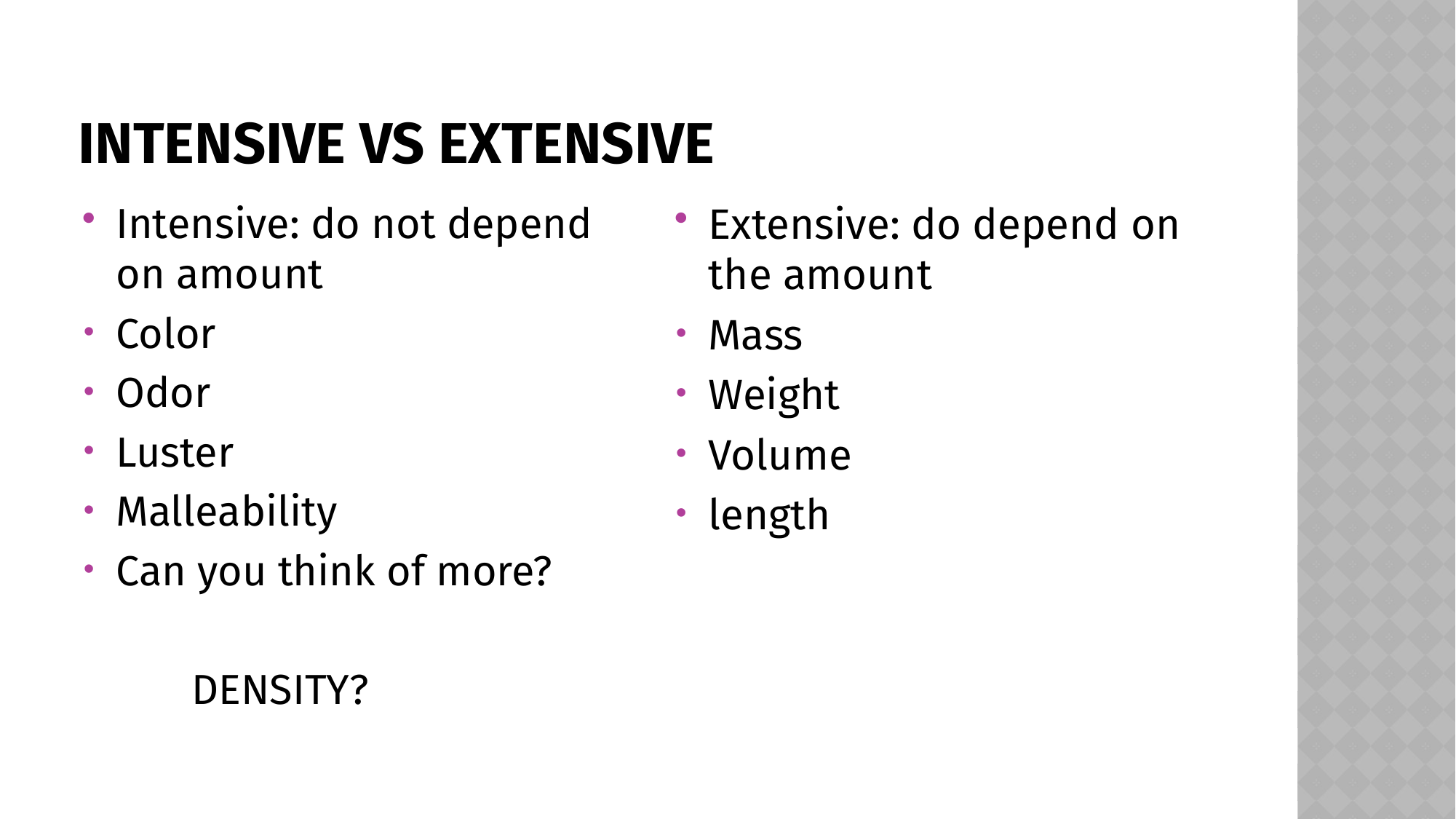

# Intensive vs extensive
Intensive: do not depend on amount
Color
Odor
Luster
Malleability
Can you think of more?

			DENSITY?
Extensive: do depend on the amount
Mass
Weight
Volume
length